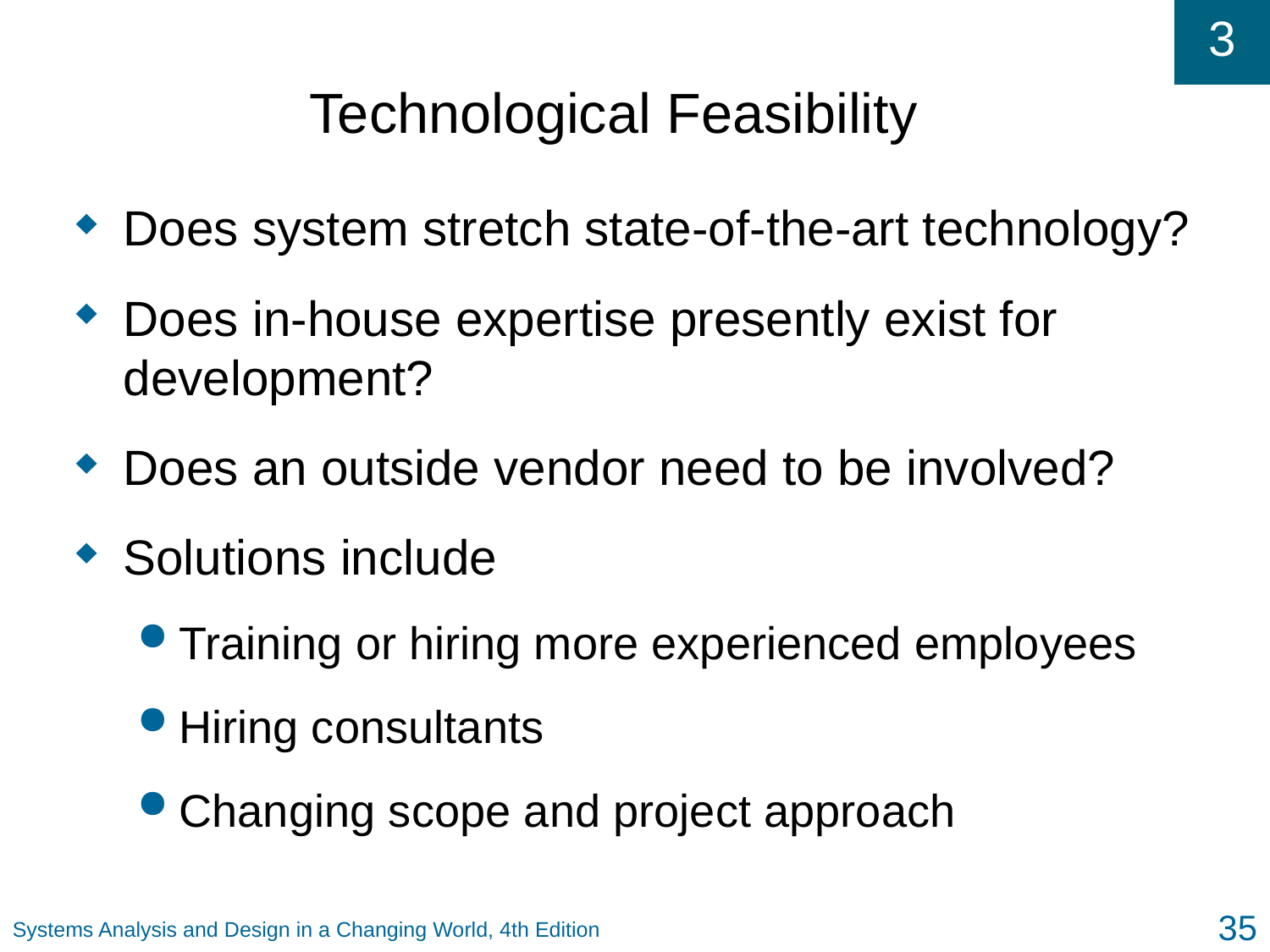

# Technological Feasibility
Does system stretch state-of-the-art technology?
Does in-house expertise presently exist for development?
Does an outside vendor need to be involved?
Solutions include
Training or hiring more experienced employees
Hiring consultants
Changing scope and project approach
35
Systems Analysis and Design in a Changing World, 4th Edition